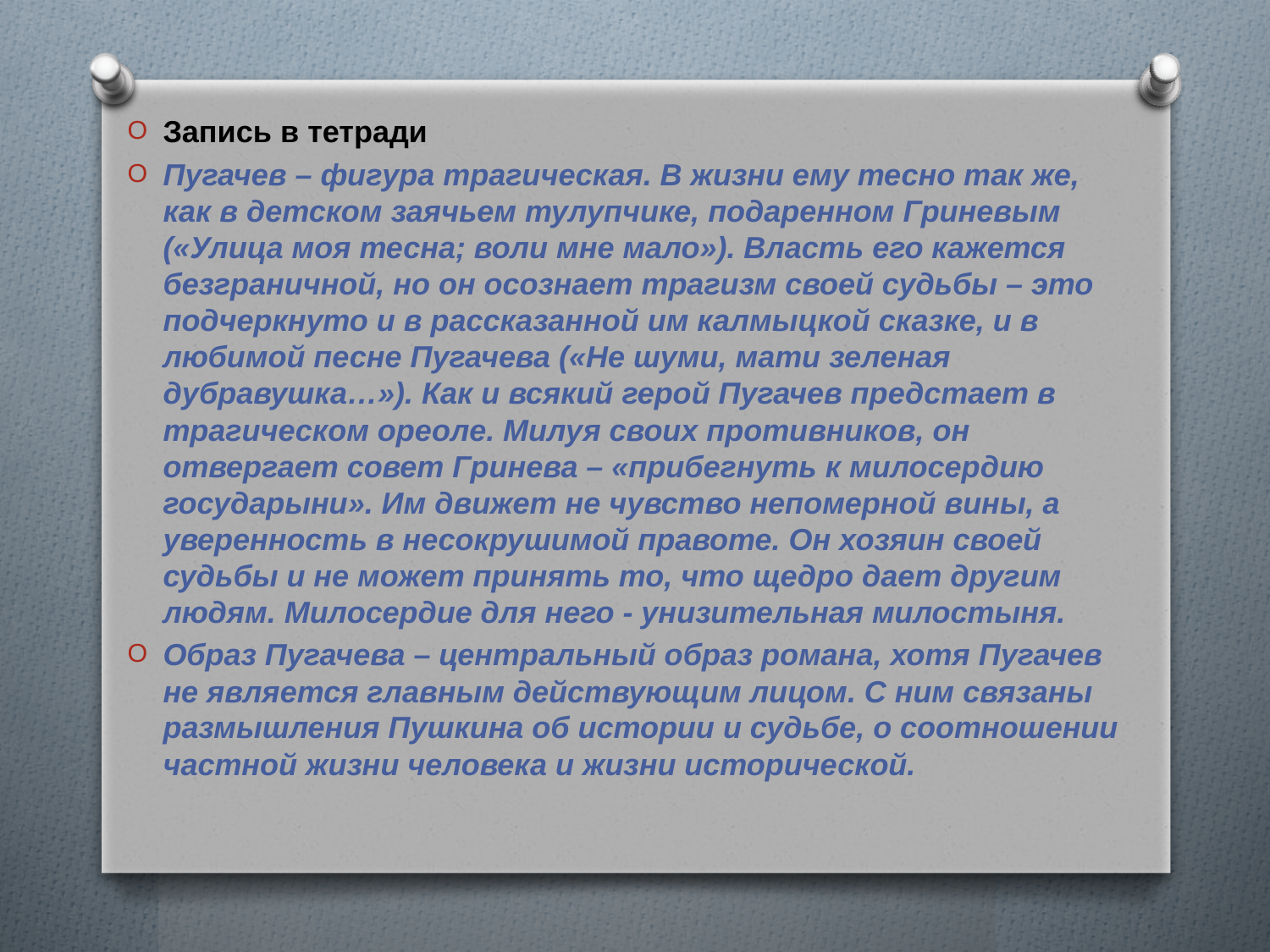

Запись в тетради
Пугачев – фигура трагическая. В жизни ему тесно так же, как в детском заячьем тулупчике, подаренном Гриневым («Улица моя тесна; воли мне мало»). Власть его кажется безграничной, но он осознает трагизм своей судьбы – это подчеркнуто и в рассказанной им калмыцкой сказке, и в любимой песне Пугачева («Не шуми, мати зеленая дубравушка…»). Как и всякий герой Пугачев предстает в трагическом ореоле. Милуя своих противников, он отвергает совет Гринева – «прибегнуть к милосердию государыни». Им движет не чувство непомерной вины, а уверенность в несокрушимой правоте. Он хозяин своей судьбы и не может принять то, что щедро дает другим людям. Милосердие для него - унизительная милостыня.
Образ Пугачева – центральный образ романа, хотя Пугачев не является главным действующим лицом. С ним связаны размышления Пушкина об истории и судьбе, о соотношении частной жизни человека и жизни исторической.